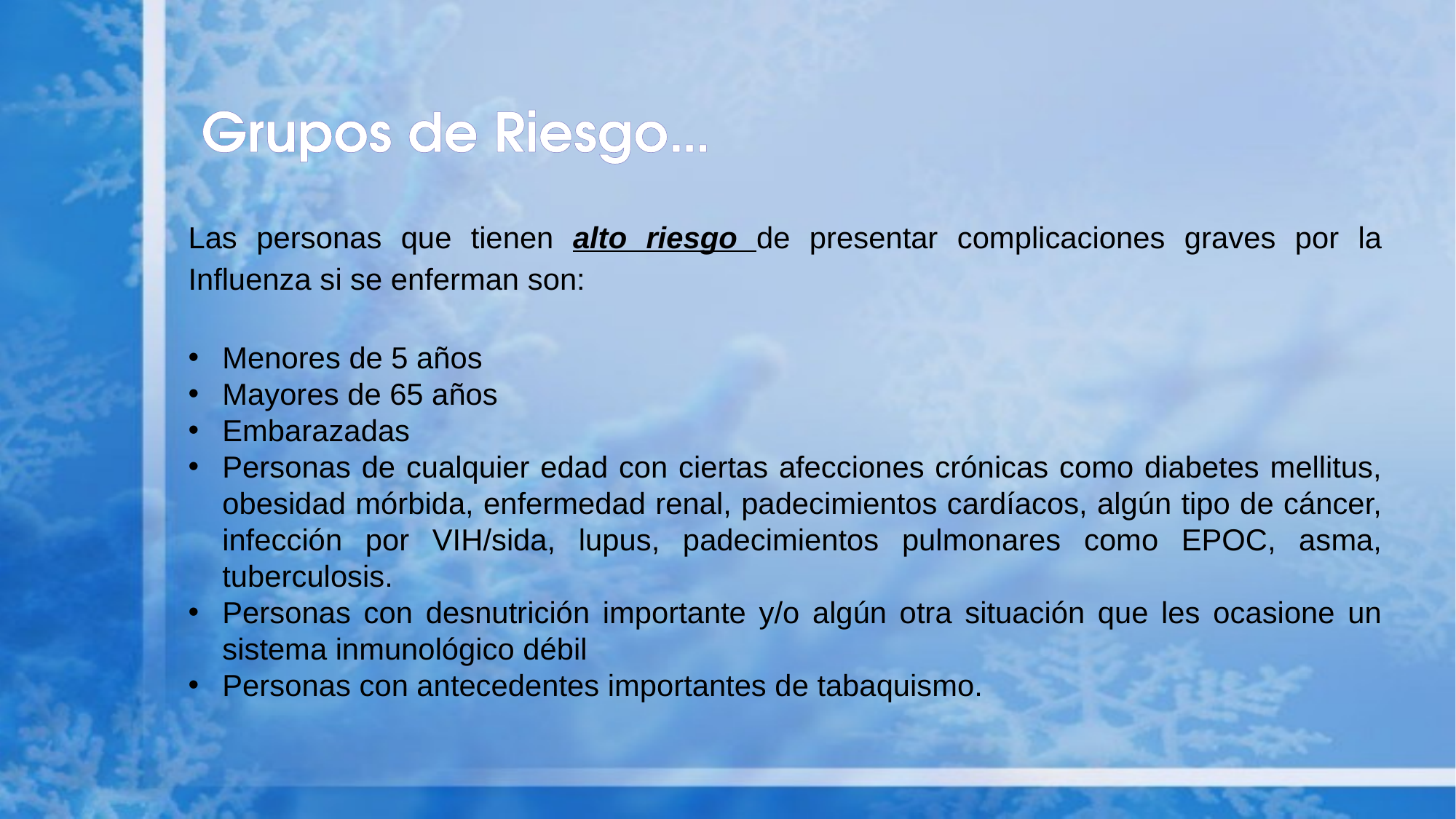

# Grupos de Riesgo…
Las personas que tienen alto riesgo de presentar complicaciones graves por la Influenza si se enferman son:

Menores de 5 años
Mayores de 65 años
Embarazadas
Personas de cualquier edad con ciertas afecciones crónicas como diabetes mellitus, obesidad mórbida, enfermedad renal, padecimientos cardíacos, algún tipo de cáncer, infección por VIH/sida, lupus, padecimientos pulmonares como EPOC, asma, tuberculosis.
Personas con desnutrición importante y/o algún otra situación que les ocasione un sistema inmunológico débil
Personas con antecedentes importantes de tabaquismo.